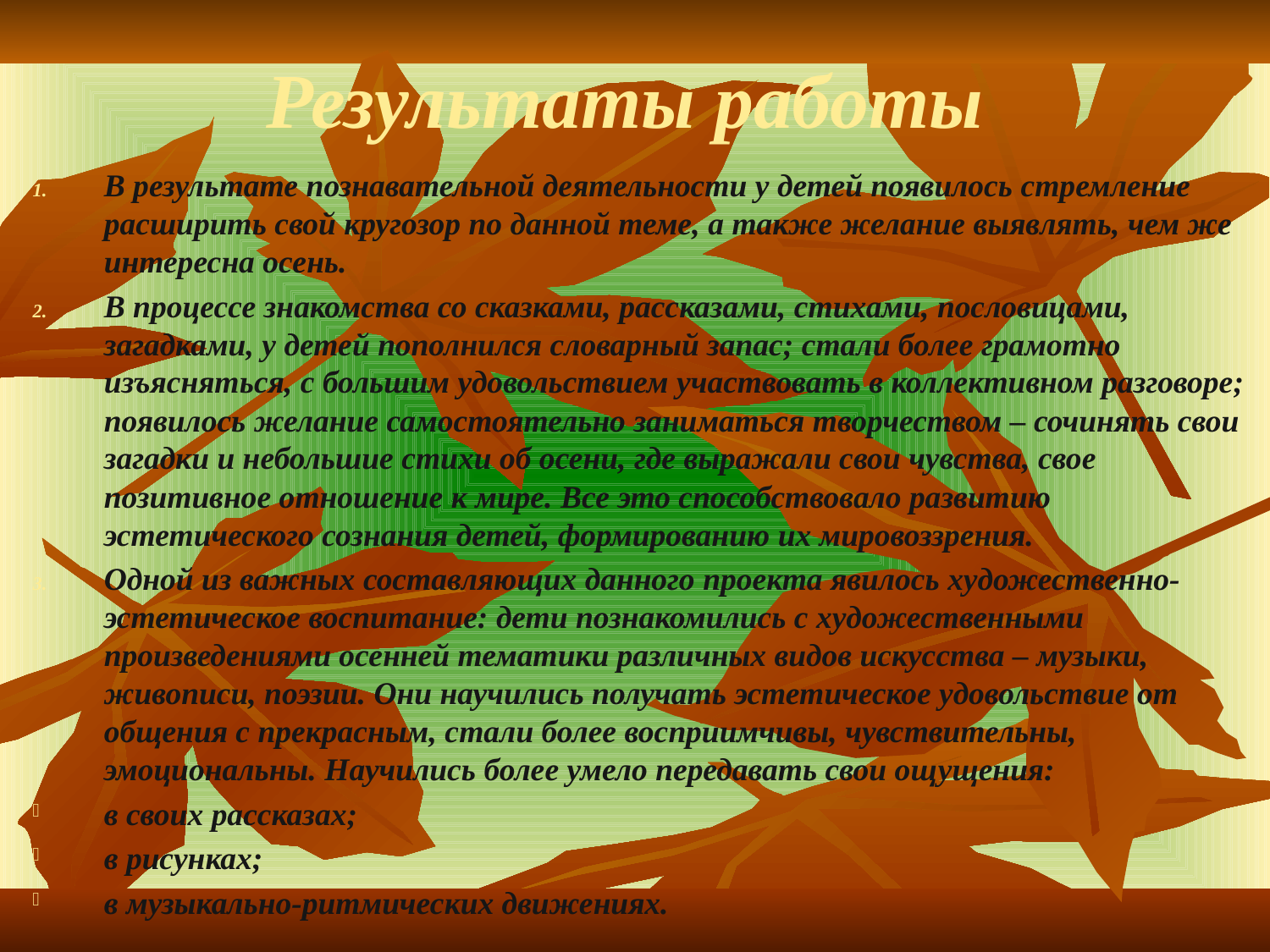

# Результаты работы
В результате познавательной деятельности у детей появилось стремление расширить свой кругозор по данной теме, а также желание выявлять, чем же интересна осень.
В процессе знакомства со сказками, рассказами, стихами, пословицами, загадками, у детей пополнился словарный запас; стали более грамотно изъясняться, с большим удовольствием участвовать в коллективном разговоре; появилось желание самостоятельно заниматься творчеством – сочинять свои загадки и небольшие стихи об осени, где выражали свои чувства, свое позитивное отношение к мире. Все это способствовало развитию эстетического сознания детей, формированию их мировоззрения.
Одной из важных составляющих данного проекта явилось художественно-эстетическое воспитание: дети познакомились с художественными произведениями осенней тематики различных видов искусства – музыки, живописи, поэзии. Они научились получать эстетическое удовольствие от общения с прекрасным, стали более восприимчивы, чувствительны, эмоциональны. Научились более умело передавать свои ощущения:
в своих рассказах;
в рисунках;
в музыкально-ритмических движениях.